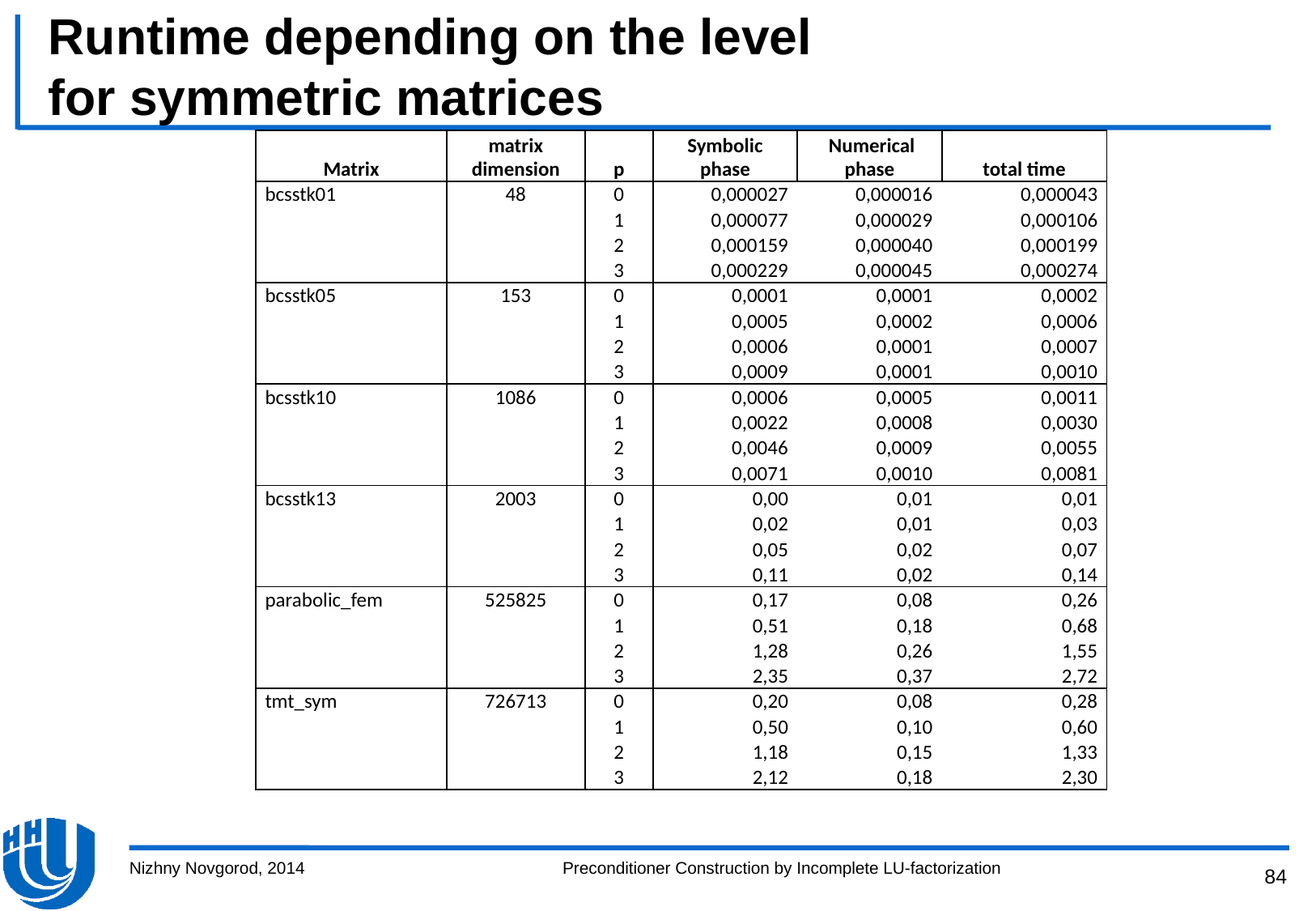

# Runtime depending on the level for symmetric matrices
| Matrix | matrix dimension | p | Symbolic phase | Numerical phase | total time |
| --- | --- | --- | --- | --- | --- |
| bcsstk01 | 48 | 0 | 0,000027 | 0,000016 | 0,000043 |
|  |  | 1 | 0,000077 | 0,000029 | 0,000106 |
|  |  | 2 | 0,000159 | 0,000040 | 0,000199 |
|  |  | 3 | 0,000229 | 0,000045 | 0,000274 |
| bcsstk05 | 153 | 0 | 0,0001 | 0,0001 | 0,0002 |
|  |  | 1 | 0,0005 | 0,0002 | 0,0006 |
|  |  | 2 | 0,0006 | 0,0001 | 0,0007 |
|  |  | 3 | 0,0009 | 0,0001 | 0,0010 |
| bcsstk10 | 1086 | 0 | 0,0006 | 0,0005 | 0,0011 |
|  |  | 1 | 0,0022 | 0,0008 | 0,0030 |
|  |  | 2 | 0,0046 | 0,0009 | 0,0055 |
|  |  | 3 | 0,0071 | 0,0010 | 0,0081 |
| bcsstk13 | 2003 | 0 | 0,00 | 0,01 | 0,01 |
|  |  | 1 | 0,02 | 0,01 | 0,03 |
|  |  | 2 | 0,05 | 0,02 | 0,07 |
|  |  | 3 | 0,11 | 0,02 | 0,14 |
| parabolic\_fem | 525825 | 0 | 0,17 | 0,08 | 0,26 |
|  |  | 1 | 0,51 | 0,18 | 0,68 |
|  |  | 2 | 1,28 | 0,26 | 1,55 |
|  |  | 3 | 2,35 | 0,37 | 2,72 |
| tmt\_sym | 726713 | 0 | 0,20 | 0,08 | 0,28 |
|  |  | 1 | 0,50 | 0,10 | 0,60 |
|  |  | 2 | 1,18 | 0,15 | 1,33 |
|  |  | 3 | 2,12 | 0,18 | 2,30 |
Nizhny Novgorod, 2014
Preconditioner Construction by Incomplete LU-factorization